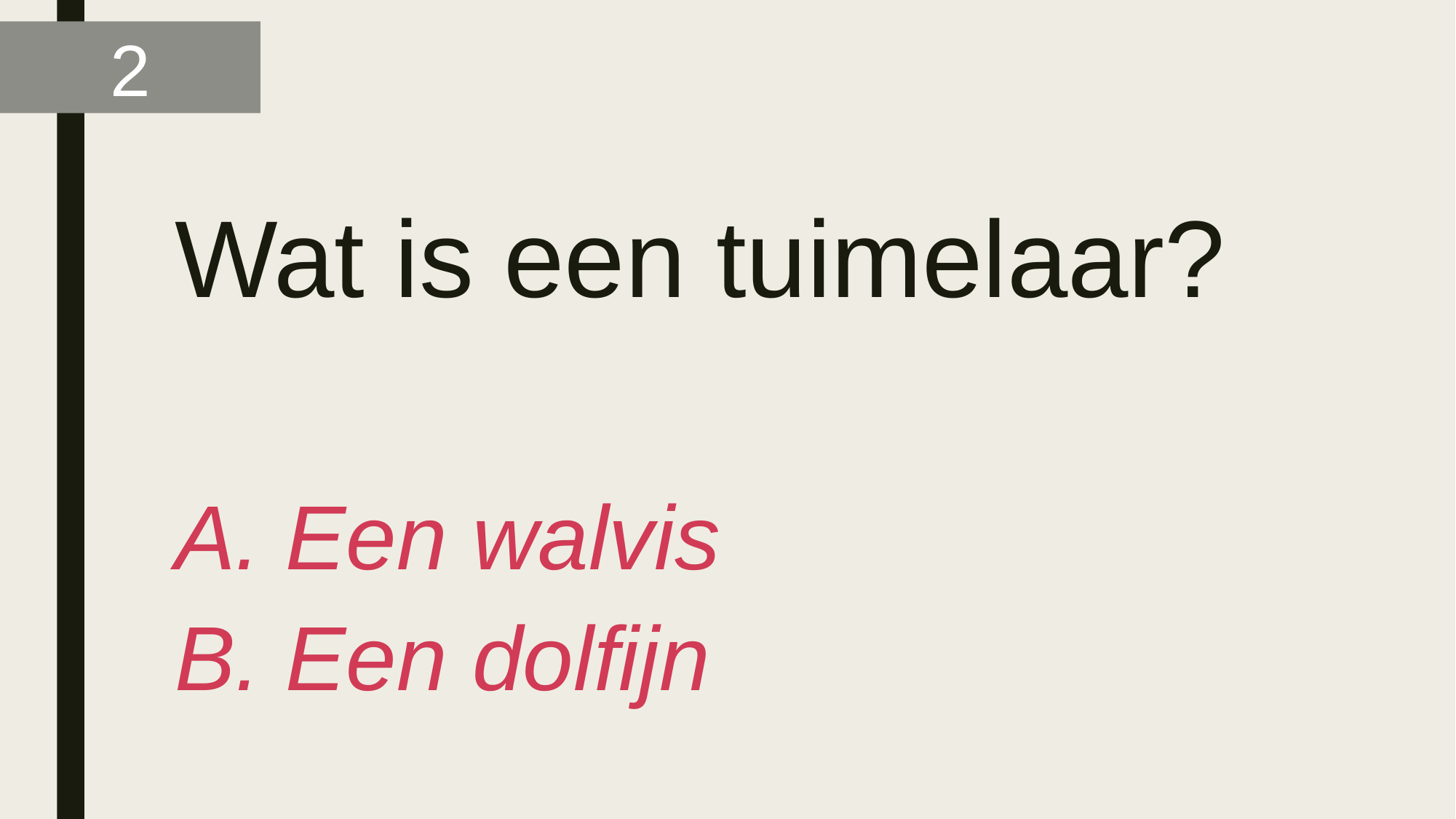

2
# Wat is een tuimelaar?

 Een walvis
 Een dolfijn